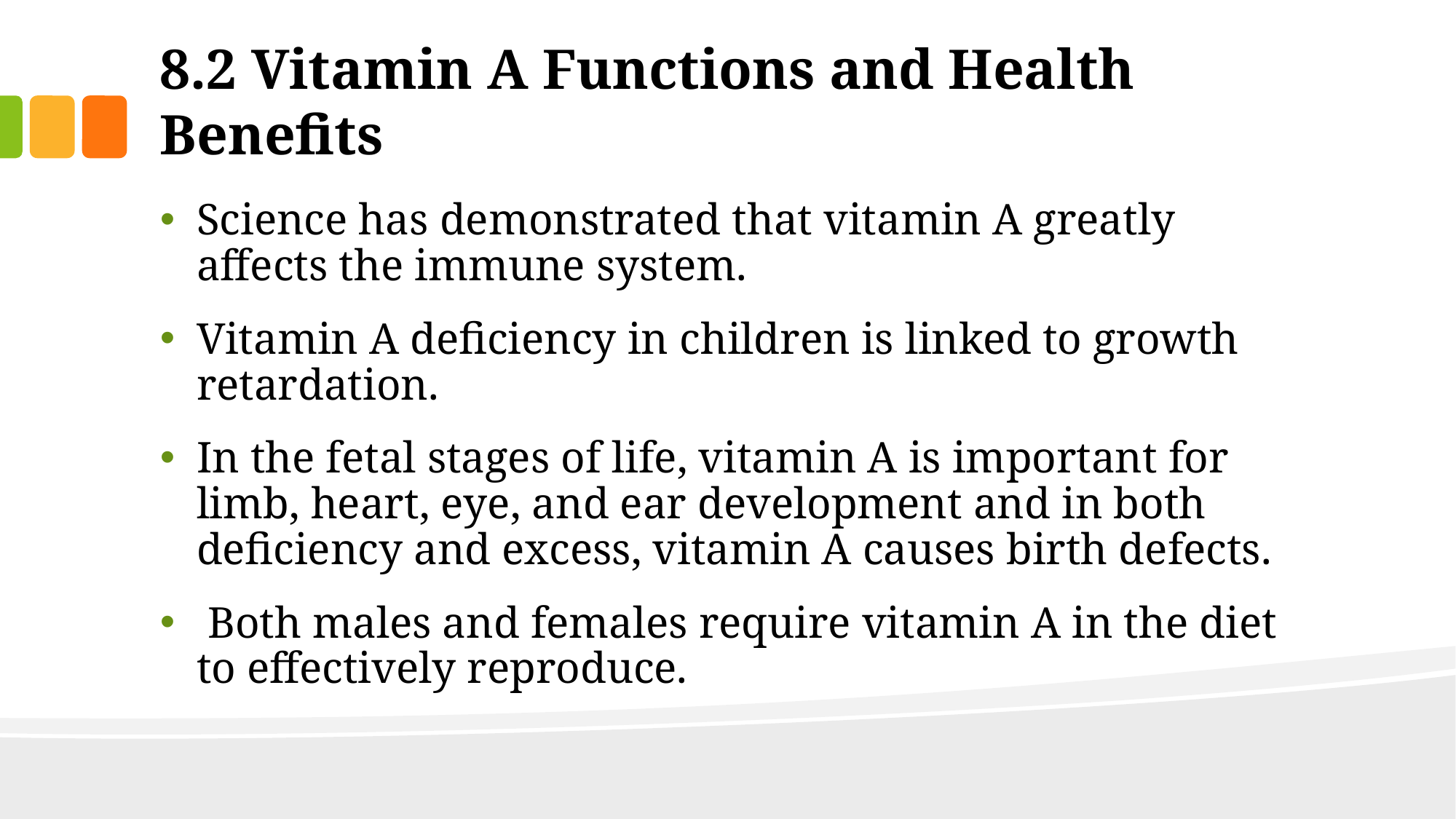

# 8.2 Vitamin A Functions and Health Benefits
Science has demonstrated that vitamin A greatly affects the immune system.
Vitamin A deficiency in children is linked to growth retardation.
In the fetal stages of life, vitamin A is important for limb, heart, eye, and ear development and in both deficiency and excess, vitamin A causes birth defects.
 Both males and females require vitamin A in the diet to effectively reproduce.